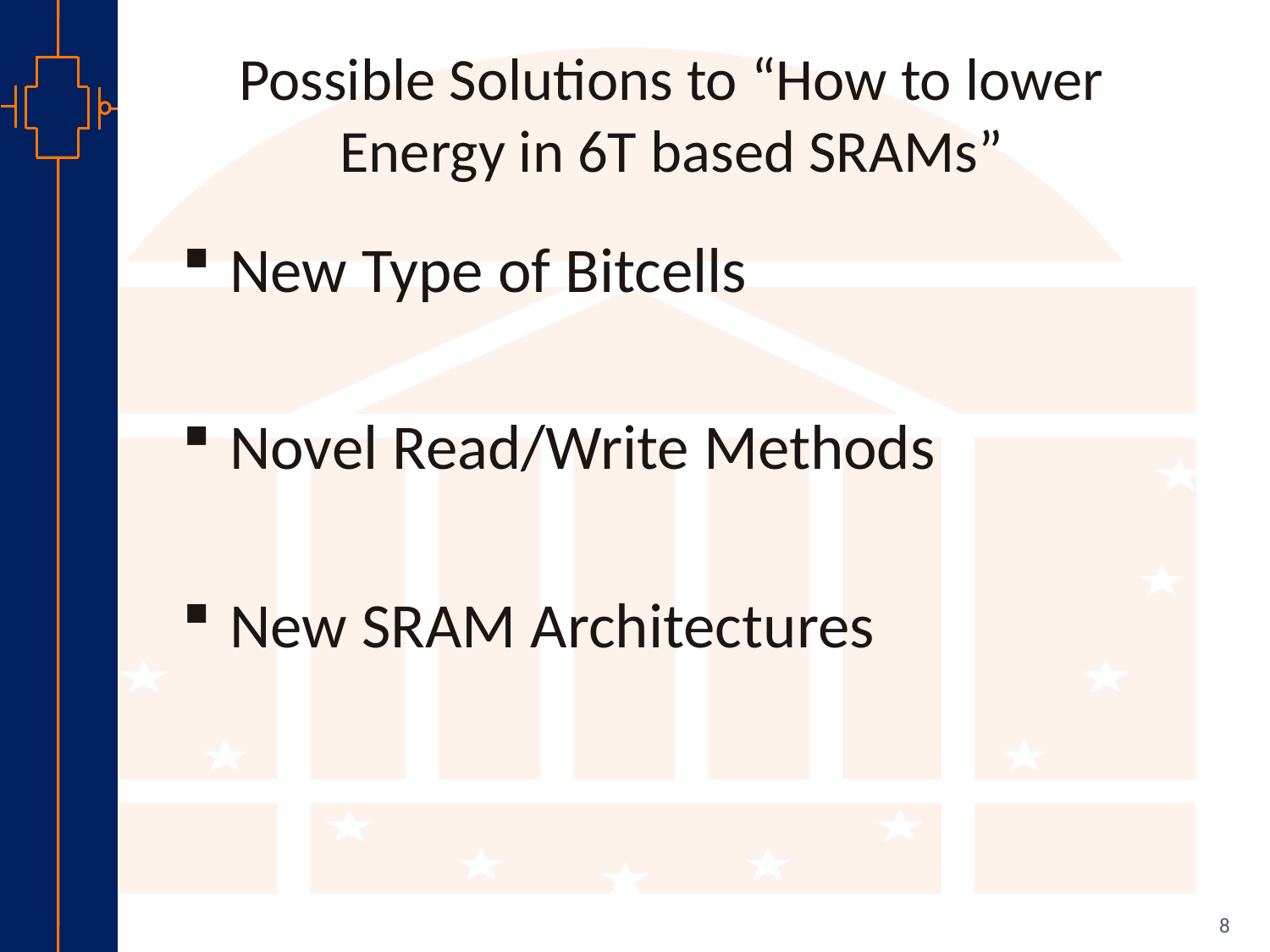

# Possible Solutions to “How to lower Energy in 6T based SRAMs”
New Type of Bitcells

Novel Read/Write Methods

New SRAM Architectures

8